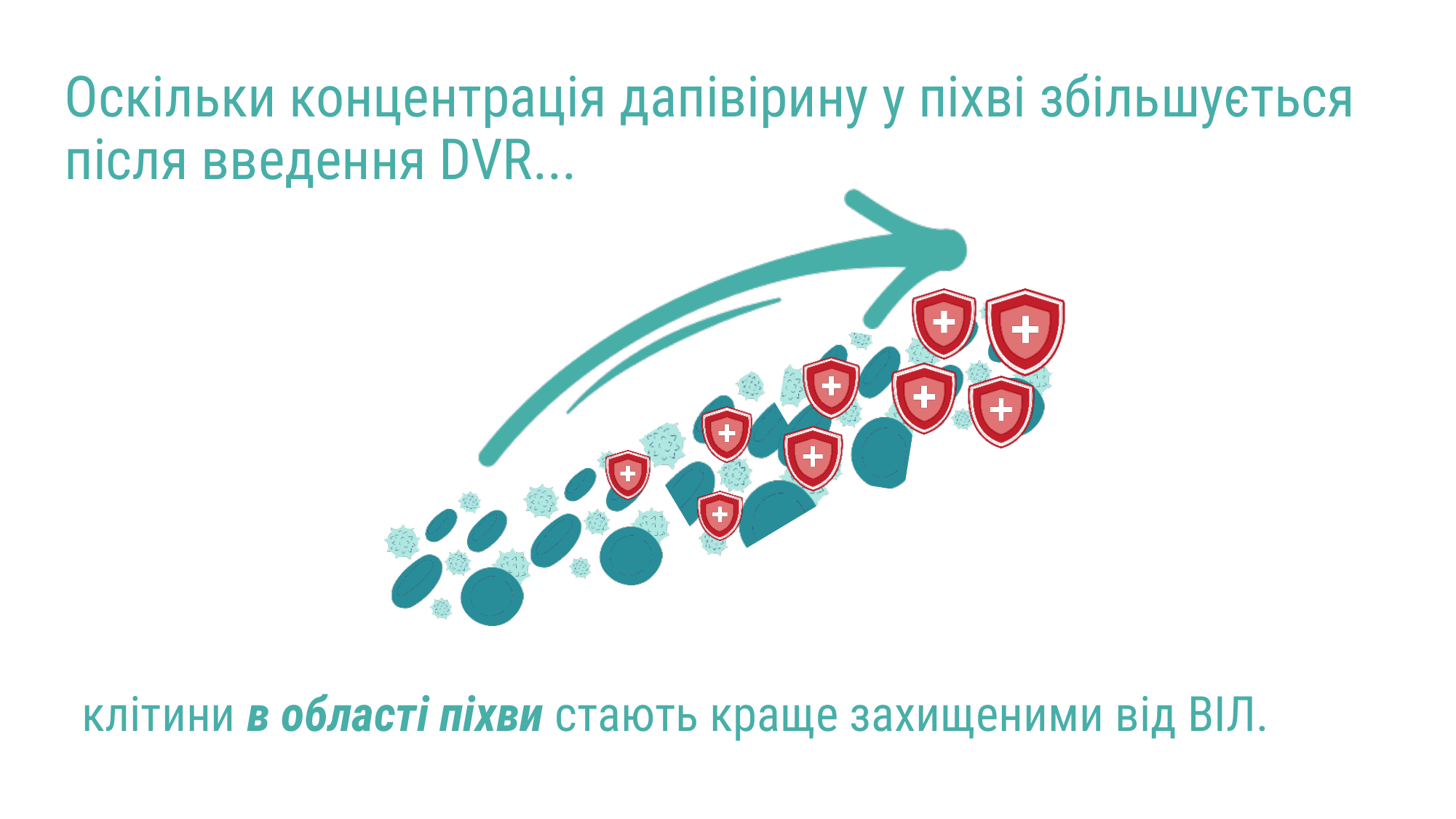

Оскільки концентрація дапівірину у піхві збільшується після введення DVR...

клітини в області піхви стають краще захищеними від ВІЛ.